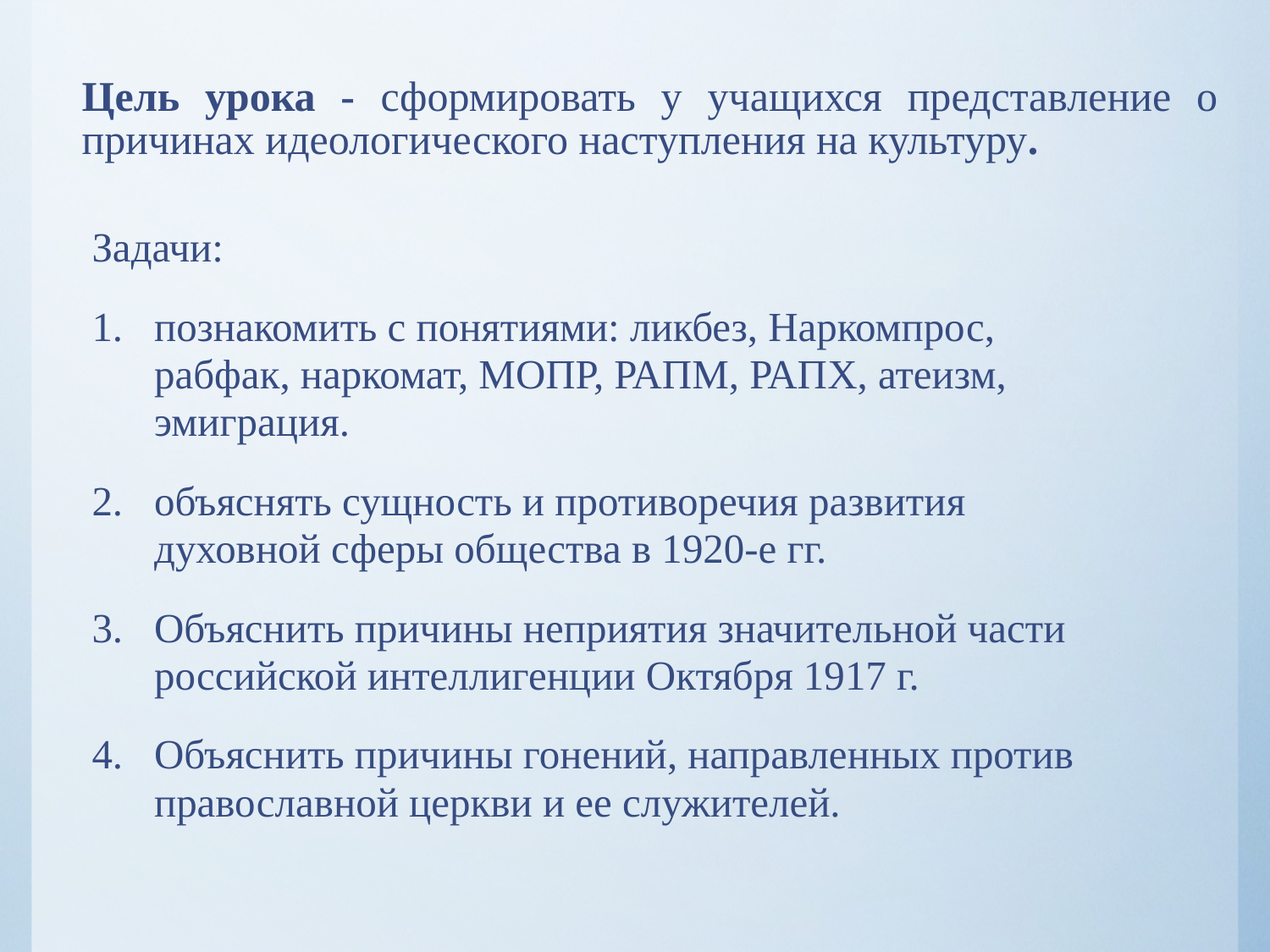

# Цель урока - сформировать у учащихся представление о причинах идеологического наступления на культуру.
Задачи:
познакомить с понятиями: ликбез, Наркомпрос, рабфак, наркомат, МОПР, РАПМ, РАПХ, атеизм, эмиграция.
объяснять сущность и противоречия развития духовной сферы общества в 1920-е гг.
Объяснить причины неприятия значительной части российской интеллигенции Октября 1917 г.
Объяснить причины гонений, направленных против православной церкви и ее служителей.